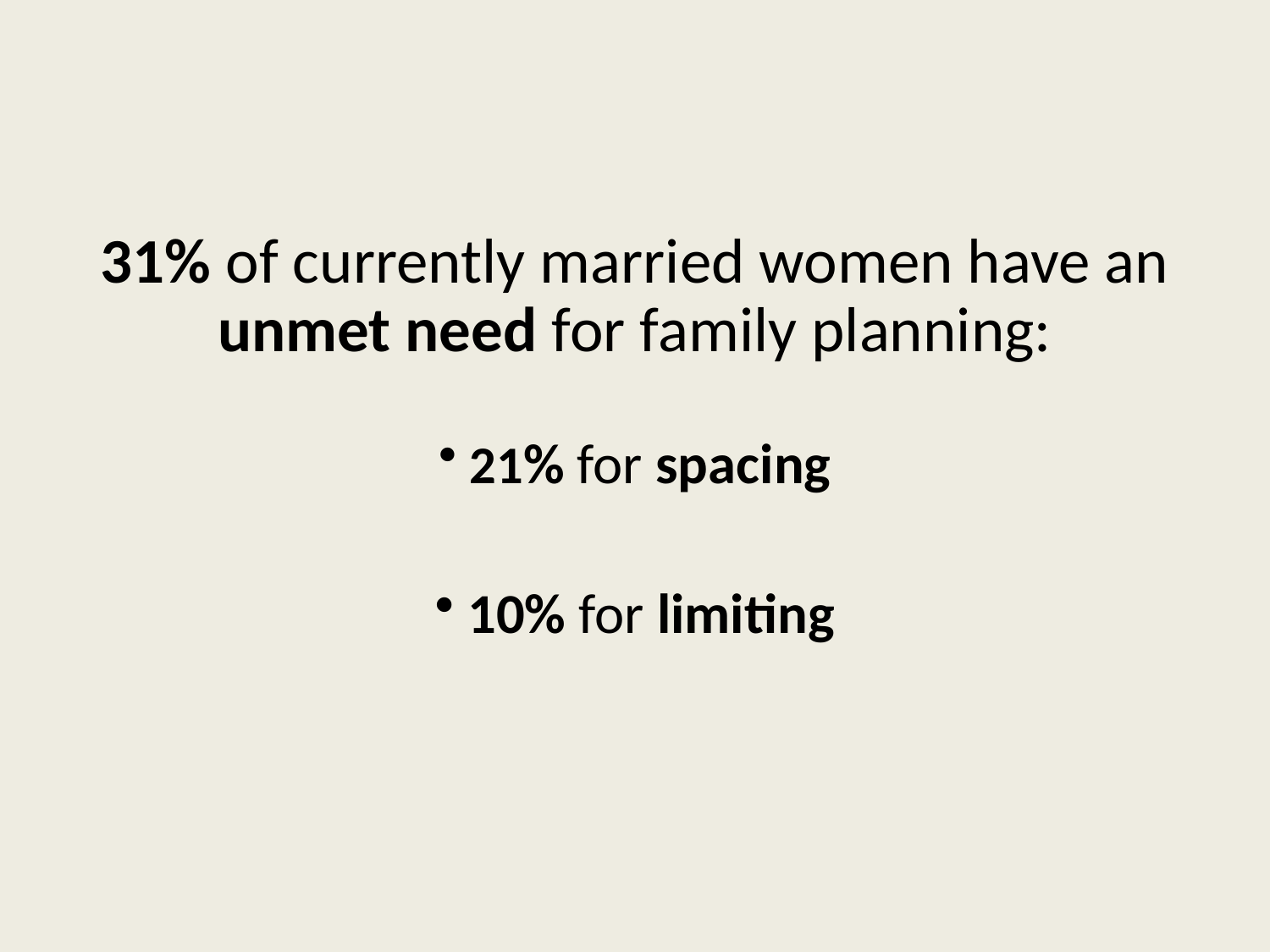

31% of currently married women have an unmet need for family planning:

 21% for spacing

 10% for limiting